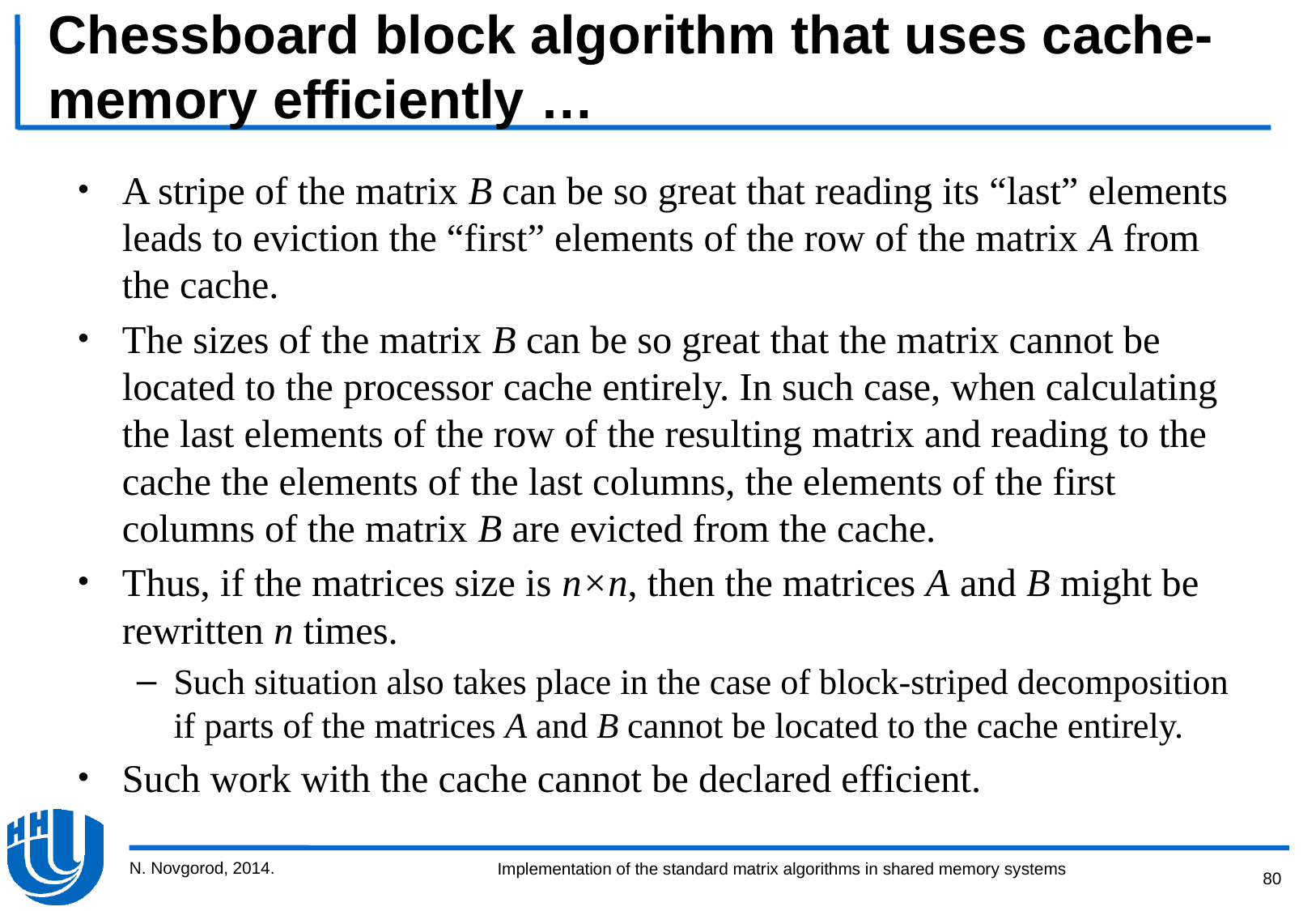

# Chessboard block algorithm that uses cache-memory efficiently …
A stripe of the matrix B can be so great that reading its “last” elements leads to eviction the “first” elements of the row of the matrix A from the cache.
The sizes of the matrix В can be so great that the matrix cannot be located to the processor cache entirely. In such case, when calculating the last elements of the row of the resulting matrix and reading to the cache the elements of the last columns, the elements of the first columns of the matrix B are evicted from the cache.
Thus, if the matrices size is n×n, then the matrices A and B might be rewritten n times.
Such situation also takes place in the case of block-striped decomposition if parts of the matrices A and B cannot be located to the cache entirely.
Such work with the cache cannot be declared efficient.

N. Novgorod, 2014.
80
Implementation of the standard matrix algorithms in shared memory systems